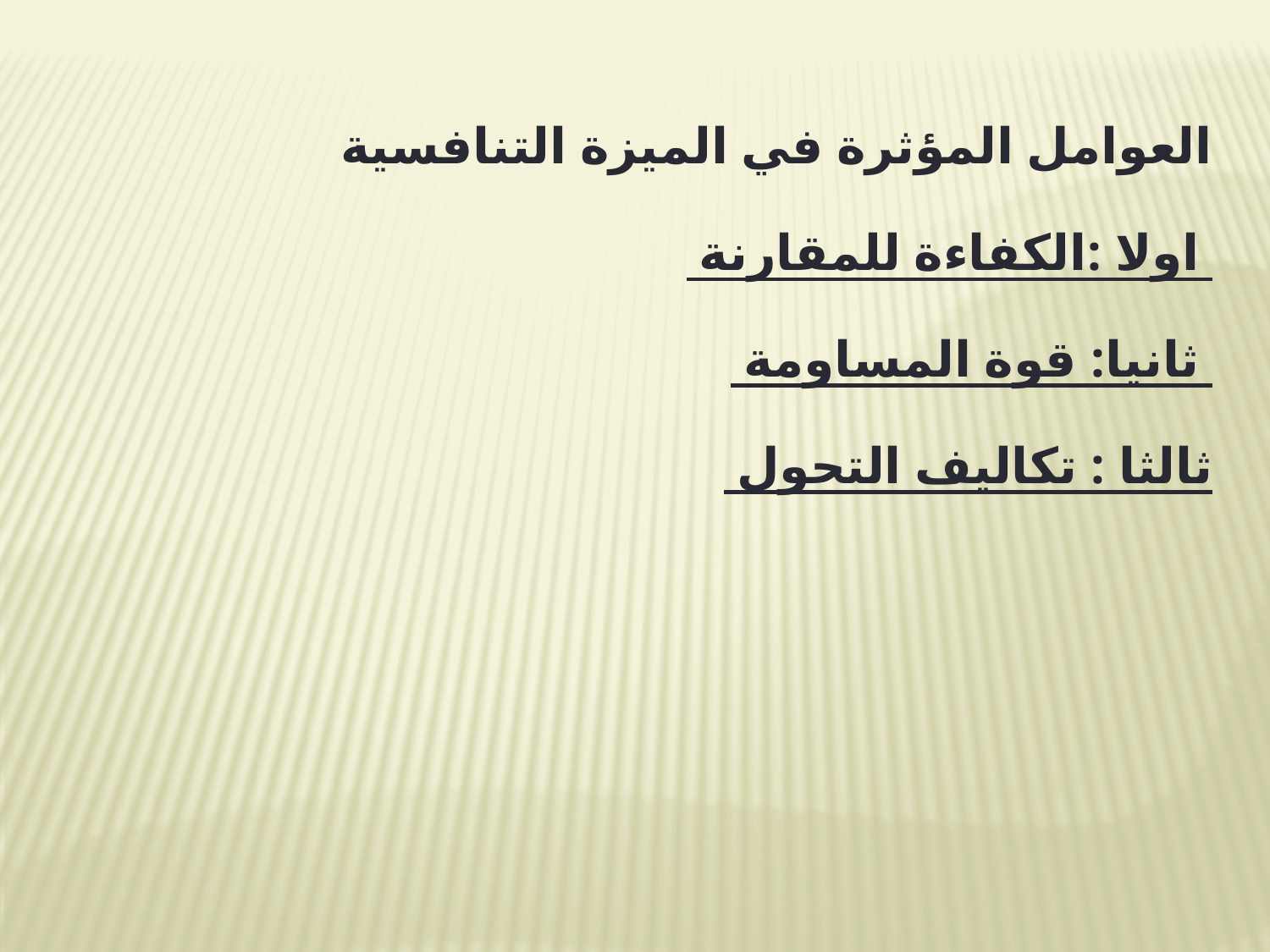

العوامل المؤثرة في الميزة التنافسية
 اولا :الكفاءة للمقارنة
 ثانيا: قوة المساومة
ثالثا : تكاليف التحول